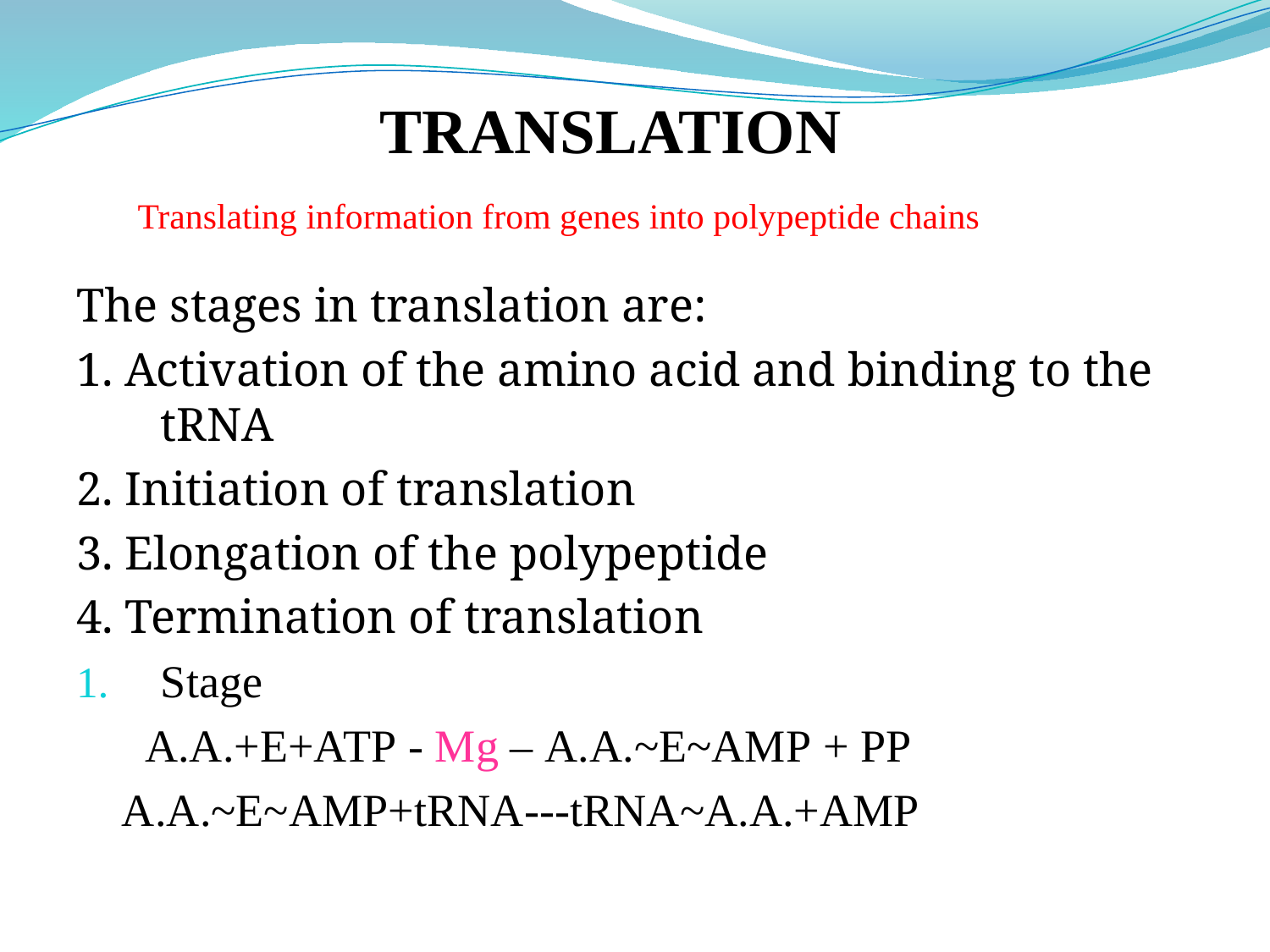

# TRANSLATION
Translating information from genes into polypeptide chains

The stages in translation are:
1. Activation of the amino acid and binding to the tRNA
2. Initiation of translation
3. Elongation of the polypeptide
4. Termination of translation
Stage
      А.A.+Е+АТР - Мg – А.A.~Е~АМР + РР
    А.A.~Е~АМР+tRNA---tRNA~А.A.+АМР